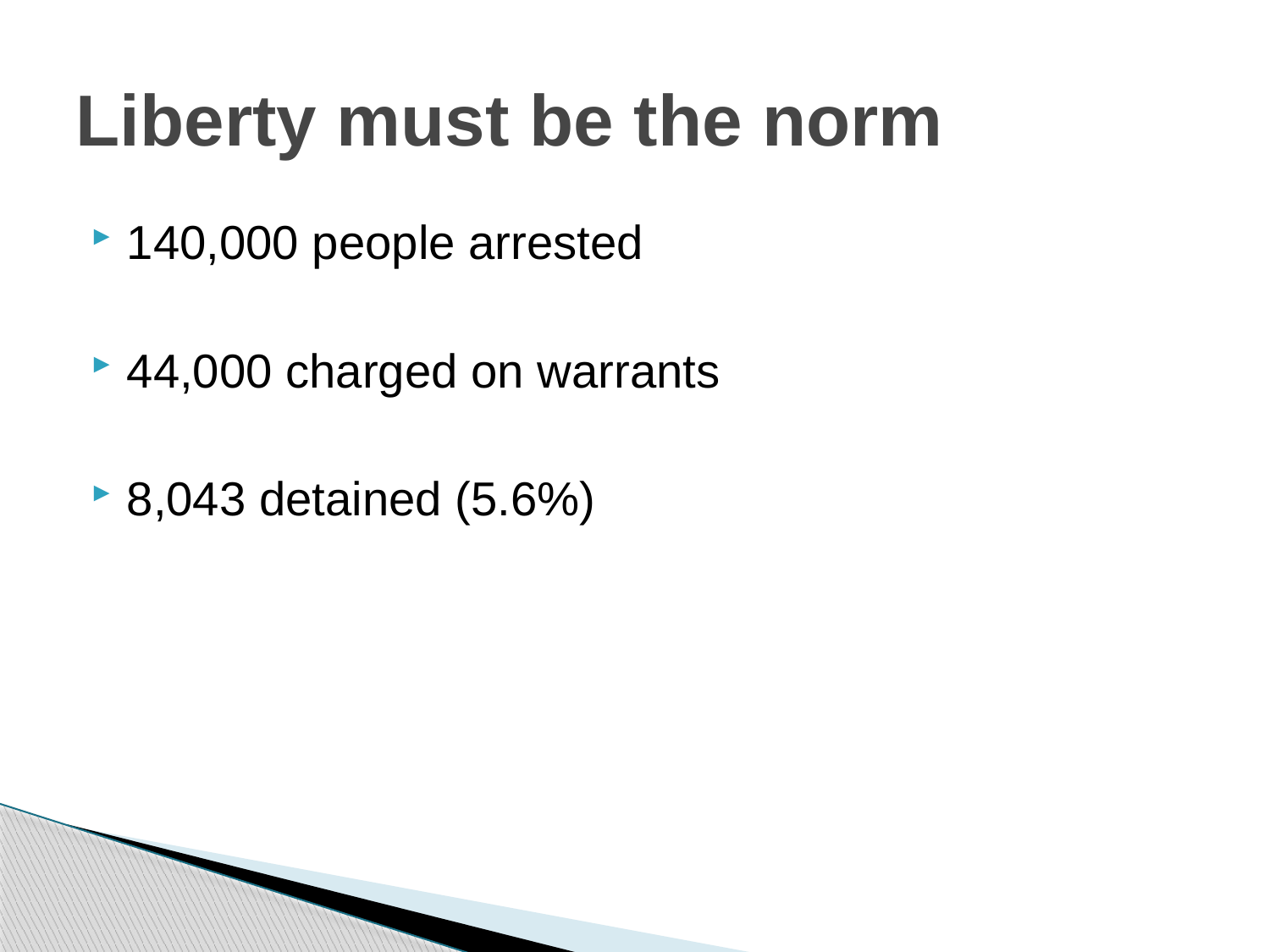

# Liberty must be the norm
140,000 people arrested

44,000 charged on warrants

8,043 detained (5.6%)